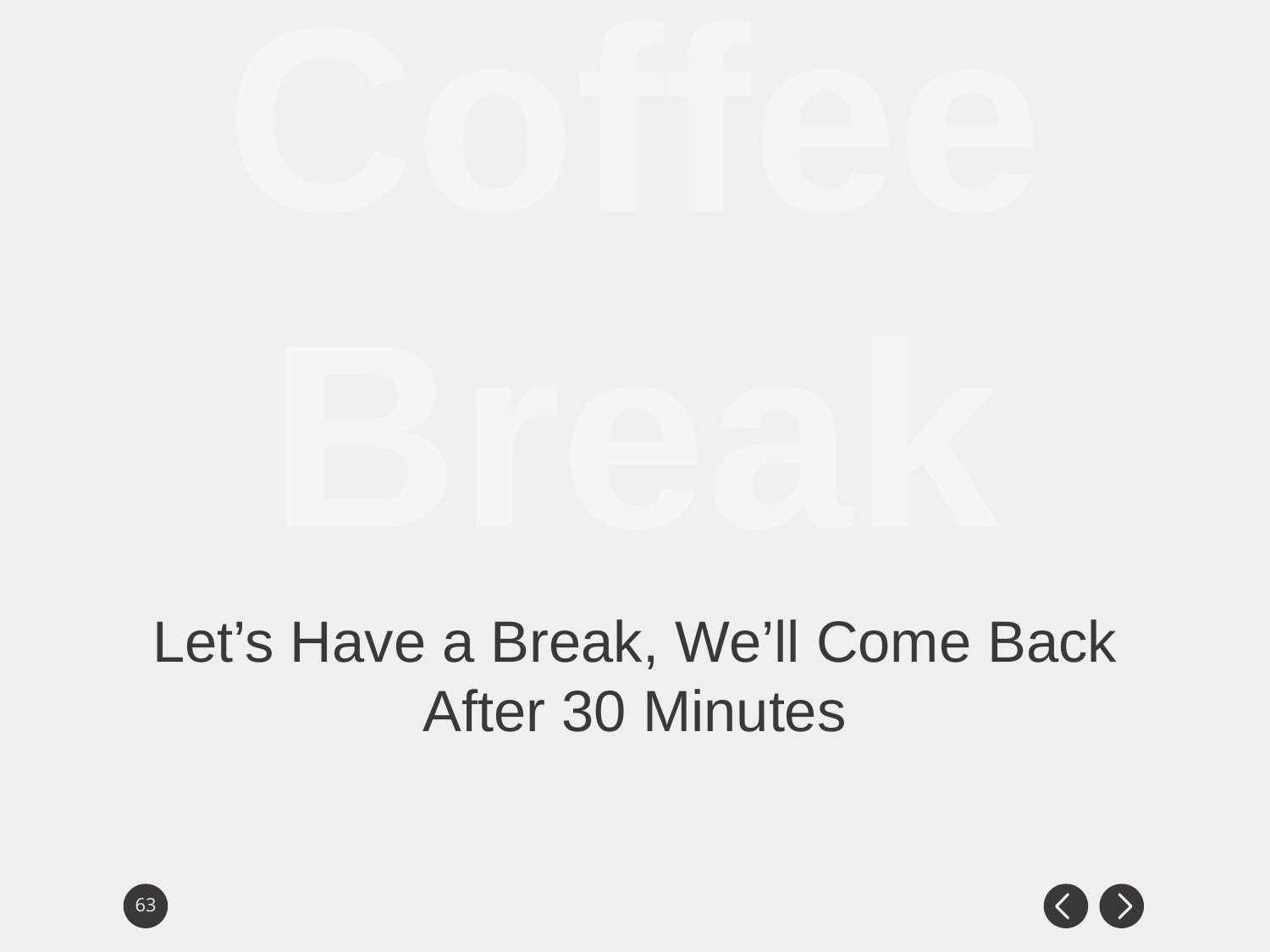

Coffee Break
Let’s Have a Break, We’ll Come Back After 30 Minutes